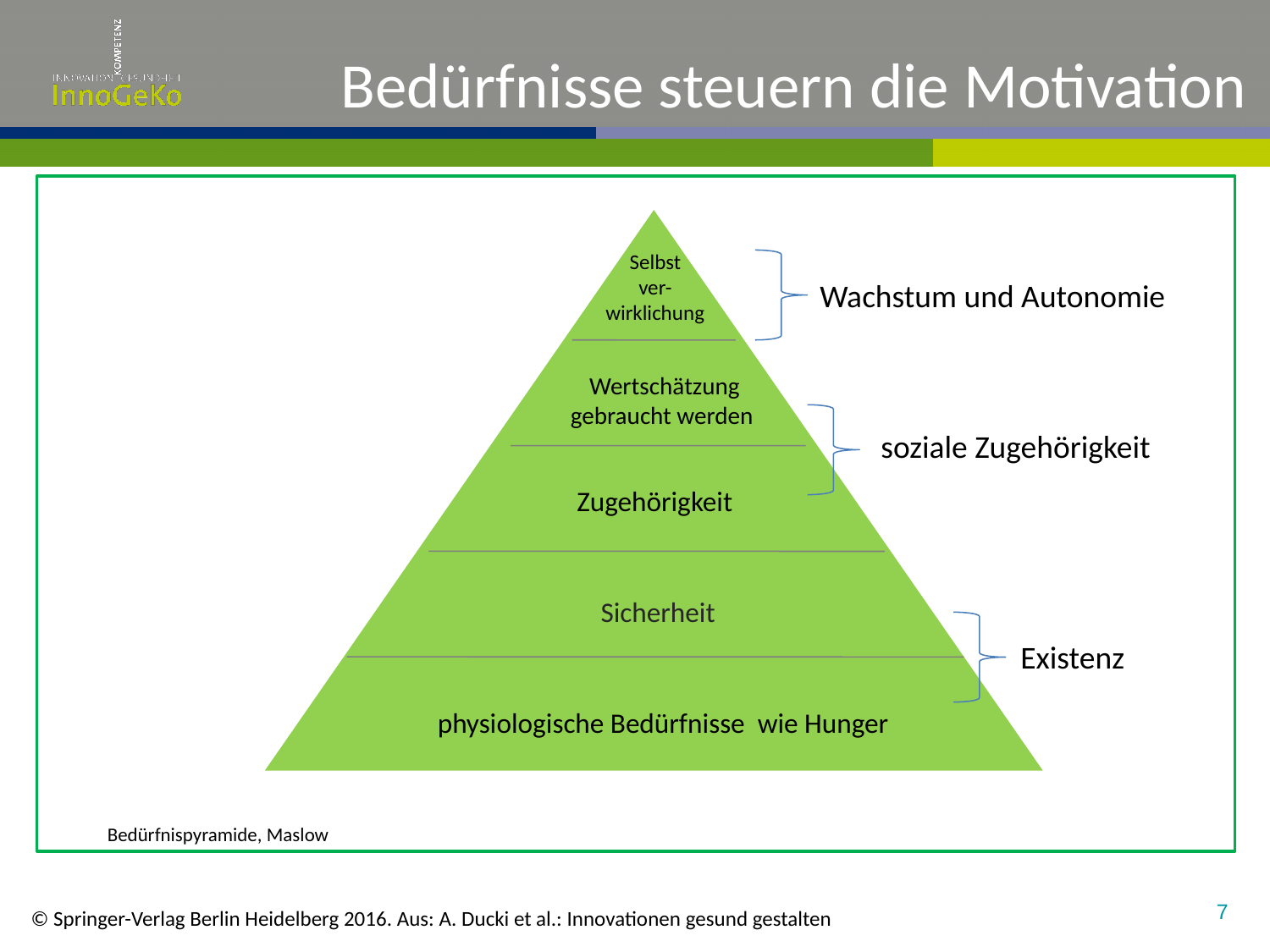

# Bedürfnisse steuern die Motivation

Selbst
ver-
wirklichung

Wertschätzung
gebraucht werden

Zugehörigkeit

Sicherheit

physiologische Bedürfnisse  wie Hunger

Wachstum und Autonomie

soziale Zugehörigkeit

Existenz
Bedürfnispyramide, Maslow
7
© Springer-Verlag Berlin Heidelberg 2016. Aus: A. Ducki et al.: Innovationen gesund gestalten